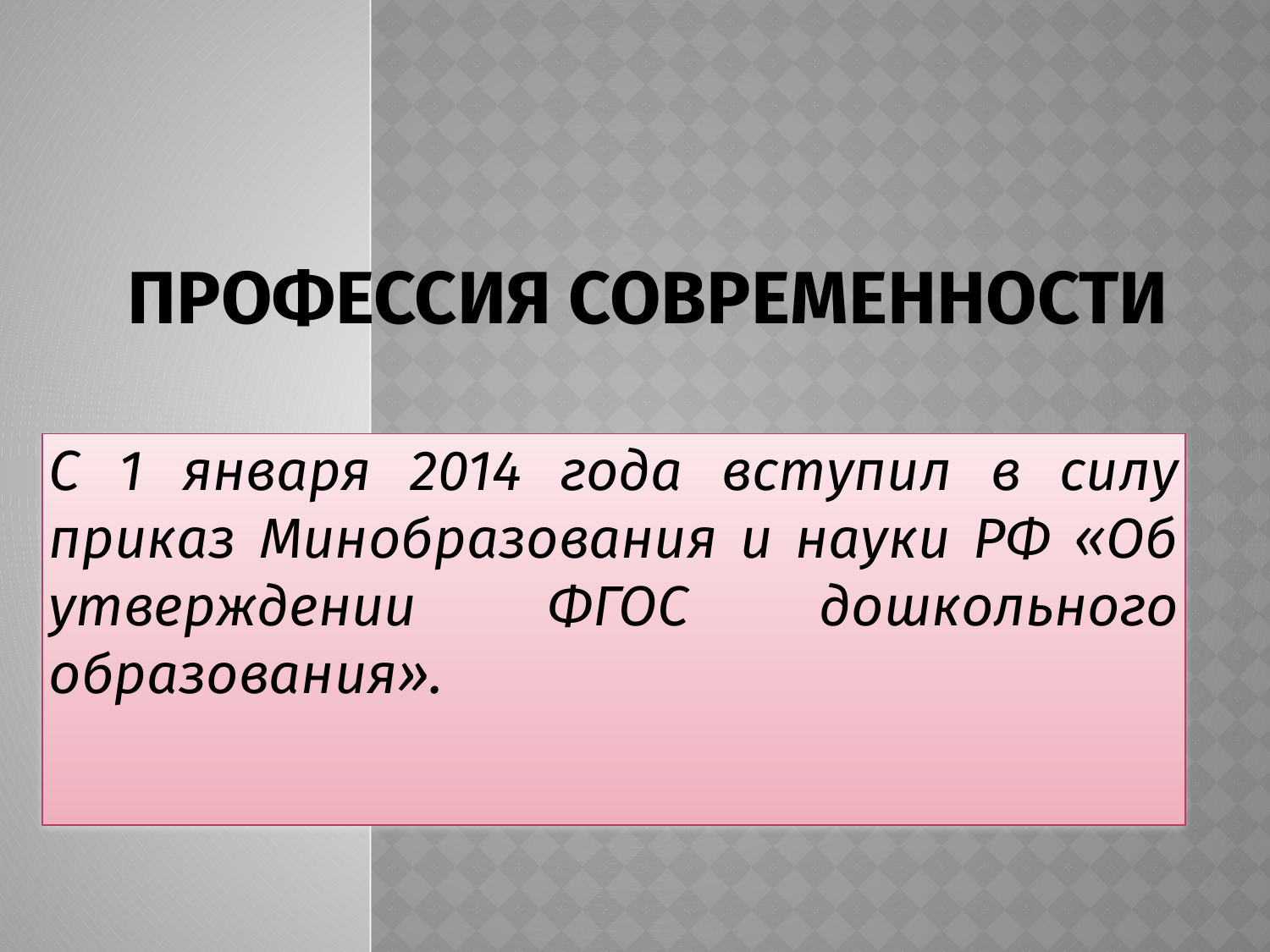

# Профессия современности
С 1 января 2014 года вступил в силу приказ Минобразования и науки РФ «Об утверждении ФГОС дошкольного образования».